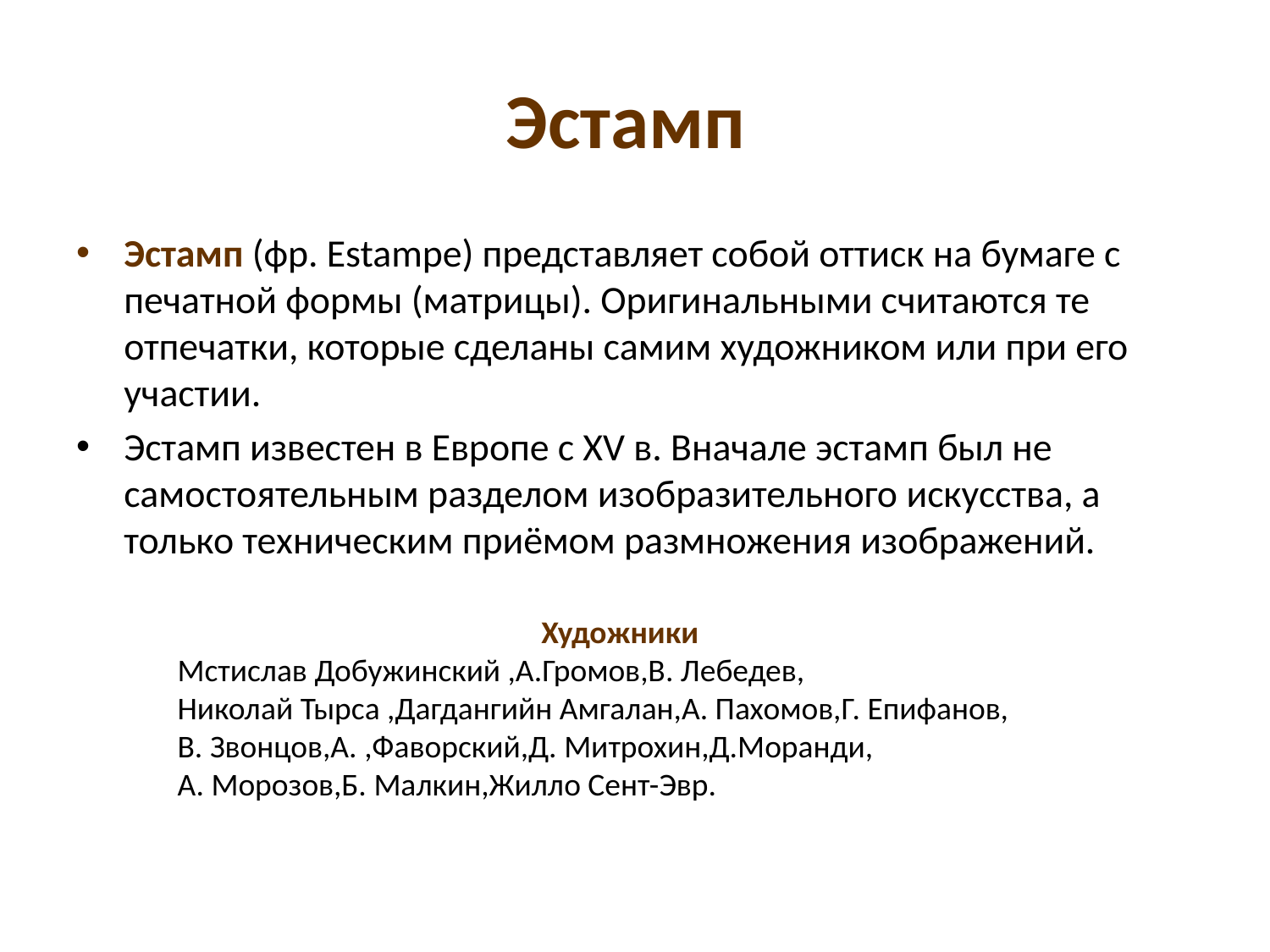

# Эстамп
Эстамп (фр. Estampe) представляет собой оттиск на бумаге с печатной формы (матрицы). Оригинальными считаются те отпечатки, которые сделаны самим художником или при его участии.
Эстамп известен в Европе c XV в. Вначале эстамп был не самостоятельным разделом изобразительного искусства, а только техническим приёмом размножения изображений.

Художники
Мстислав Добужинский ,А.Громов,В. Лебедев,
Николай Тырса ,Дагдангийн Амгалан,А. Пахомов,Г. Епифанов,
В. Звонцов,А. ,Фаворский,Д. Митрохин,Д.Моранди,
А. Морозов,Б. Малкин,Жилло Сент-Эвр.